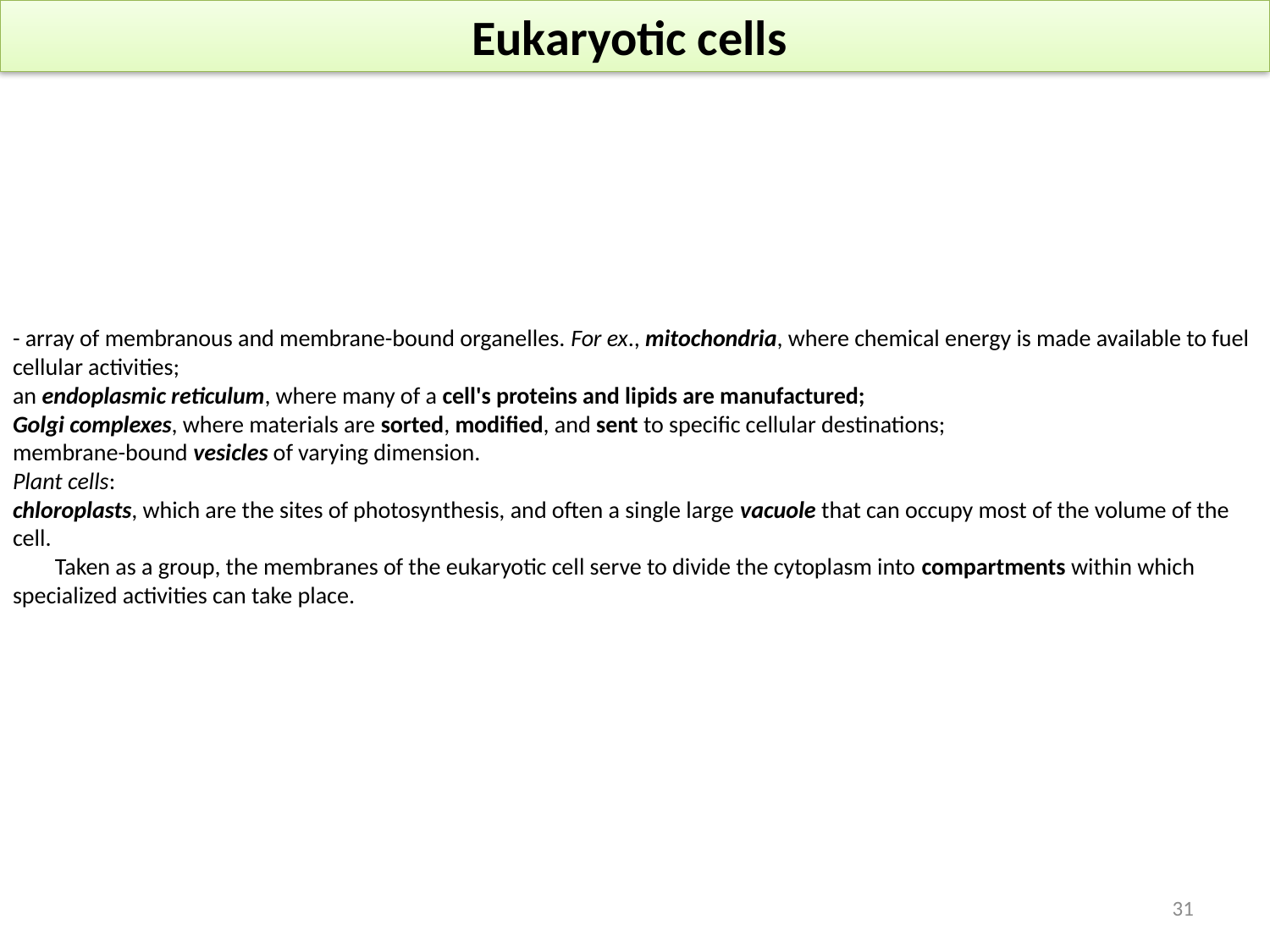

Eukaryotic cells
# - array of membranous and membrane-bound organelles. For ex., mitochondria, where chemical energy is made available to fuel cellular activities; an endoplasmic reticulum, where many of a cell's proteins and lipids are manufactured; Golgi complexes, where materials are sorted, modified, and sent to specific cellular destinations; membrane-bound vesicles of varying dimension. Plant cells: chloroplasts, which are the sites of photosynthesis, and often a single large vacuole that can occupy most of the volume of the cell. Taken as a group, the membranes of the eukaryotic cell serve to divide the cytoplasm into compartments within which specialized activities can take place.
31